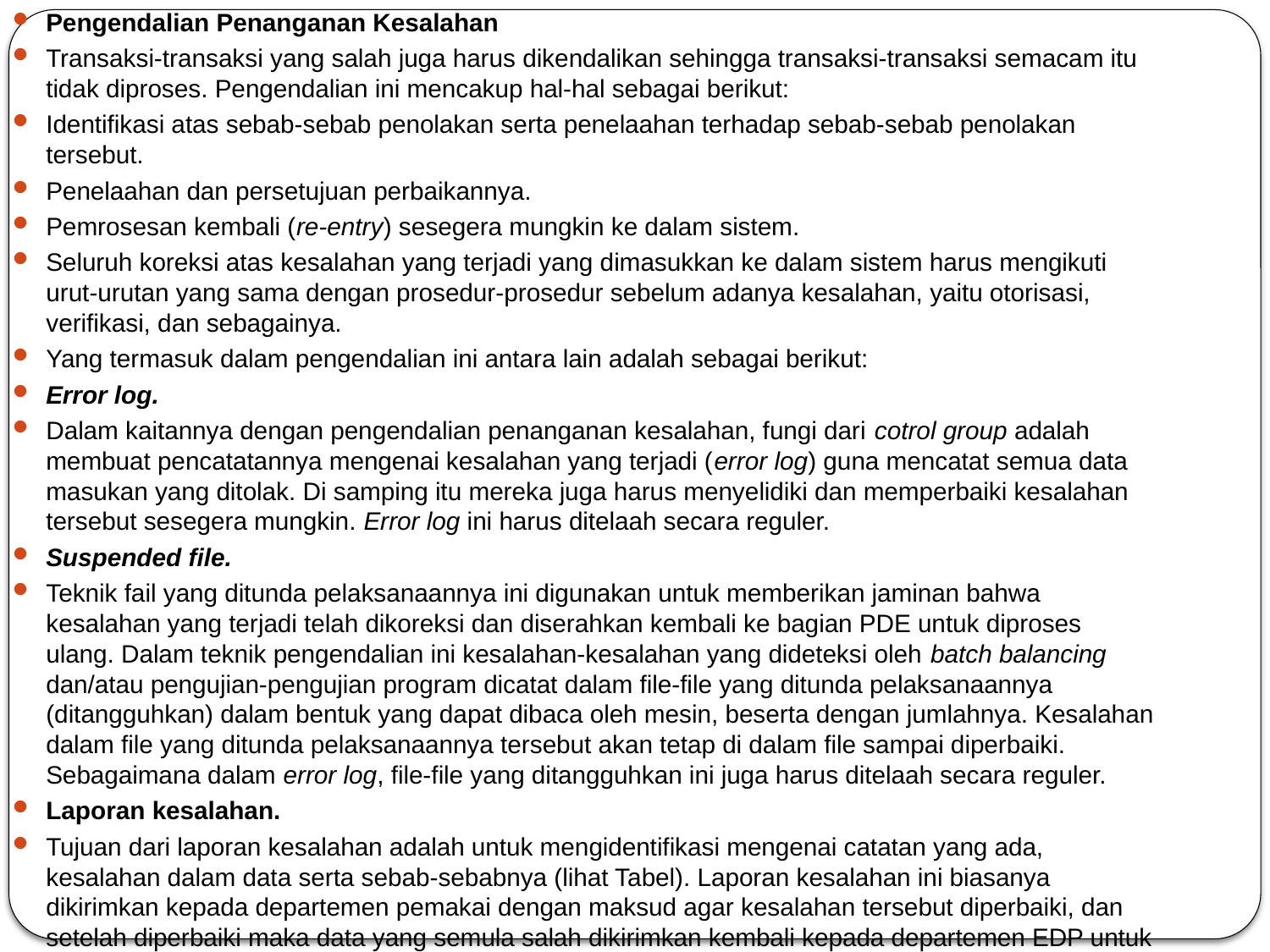

Pengendalian Penanganan Kesalahan
Transaksi-transaksi yang salah juga harus dikendalikan sehingga transaksi-transaksi semacam itu tidak diproses. Pengendalian ini mencakup hal-hal sebagai berikut:
Identifikasi atas sebab-sebab penolakan serta penelaahan terhadap sebab-sebab penolakan tersebut.
Penelaahan dan persetujuan perbaikannya.
Pemrosesan kembali (re-entry) sesegera mungkin ke dalam sistem.
Seluruh koreksi atas kesalahan yang terjadi yang dimasukkan ke dalam sistem harus mengikuti urut-urutan yang sama dengan prosedur-prosedur sebelum adanya kesalahan, yaitu otorisasi, verifikasi, dan sebagainya.
Yang termasuk dalam pengendalian ini antara lain adalah sebagai berikut:
Error log.
Dalam kaitannya dengan pengendalian penanganan kesalahan, fungi dari cotrol group adalah membuat pencatatannya mengenai kesalahan yang terjadi (error log) guna mencatat semua data masukan yang ditolak. Di samping itu mereka juga harus menyelidiki dan memperbaiki kesalahan tersebut sesegera mungkin. Error log ini harus ditelaah secara reguler.
Suspended file.
Teknik fail yang ditunda pelaksanaannya ini digunakan untuk memberikan jaminan bahwa kesalahan yang terjadi telah dikoreksi dan diserahkan kembali ke bagian PDE untuk diproses ulang. Dalam teknik pengendalian ini kesalahan-kesalahan yang dideteksi oleh batch balancing dan/atau pengujian-pengujian program dicatat dalam file-file yang ditunda pelaksanaannya (ditangguhkan) dalam bentuk yang dapat dibaca oleh mesin, beserta dengan jumlahnya. Kesalahan dalam file yang ditunda pelaksanaannya tersebut akan tetap di dalam file sampai diperbaiki. Sebagaimana dalam error log, file-file yang ditangguhkan ini juga harus ditelaah secara reguler.
Laporan kesalahan.
Tujuan dari laporan kesalahan adalah untuk mengidentifikasi mengenai catatan yang ada, kesalahan dalam data serta sebab-sebabnya (lihat Tabel). Laporan kesalahan ini biasanya dikirimkan kepada departemen pemakai dengan maksud agar kesalahan tersebut diperbaiki, dan setelah diperbaiki maka data yang semula salah dikirimkan kembali kepada departemen EDP untuk diproses.

#